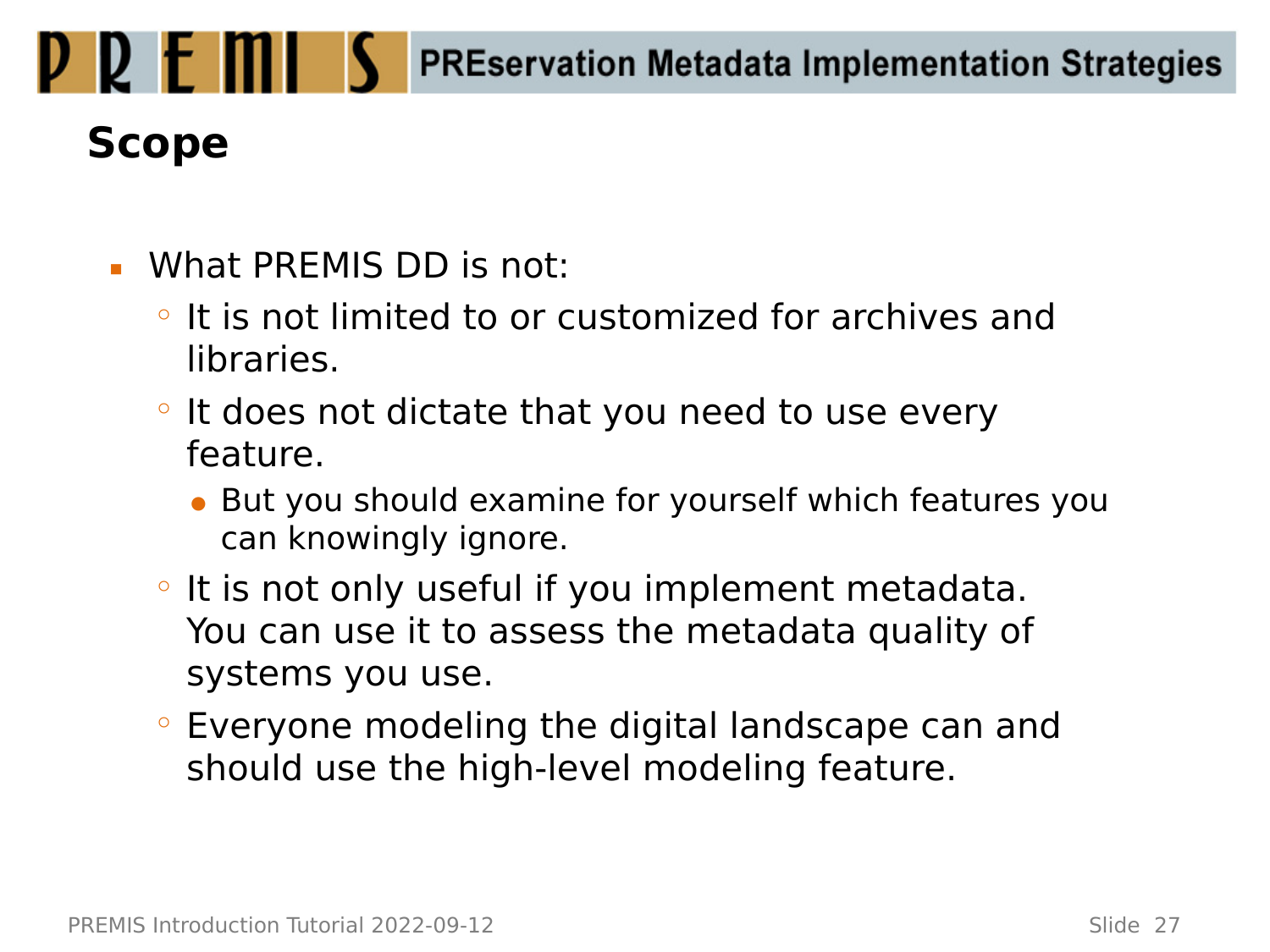

# Scope
What PREMIS DD is not:
It is not limited to or customized for archives and libraries.
It does not dictate that you need to use every feature.
But you should examine for yourself which features you can knowingly ignore.
It is not only useful if you implement metadata.
You can use it to assess the metadata quality of systems you use.
Everyone modeling the digital landscape can and should use the high-level modeling feature.